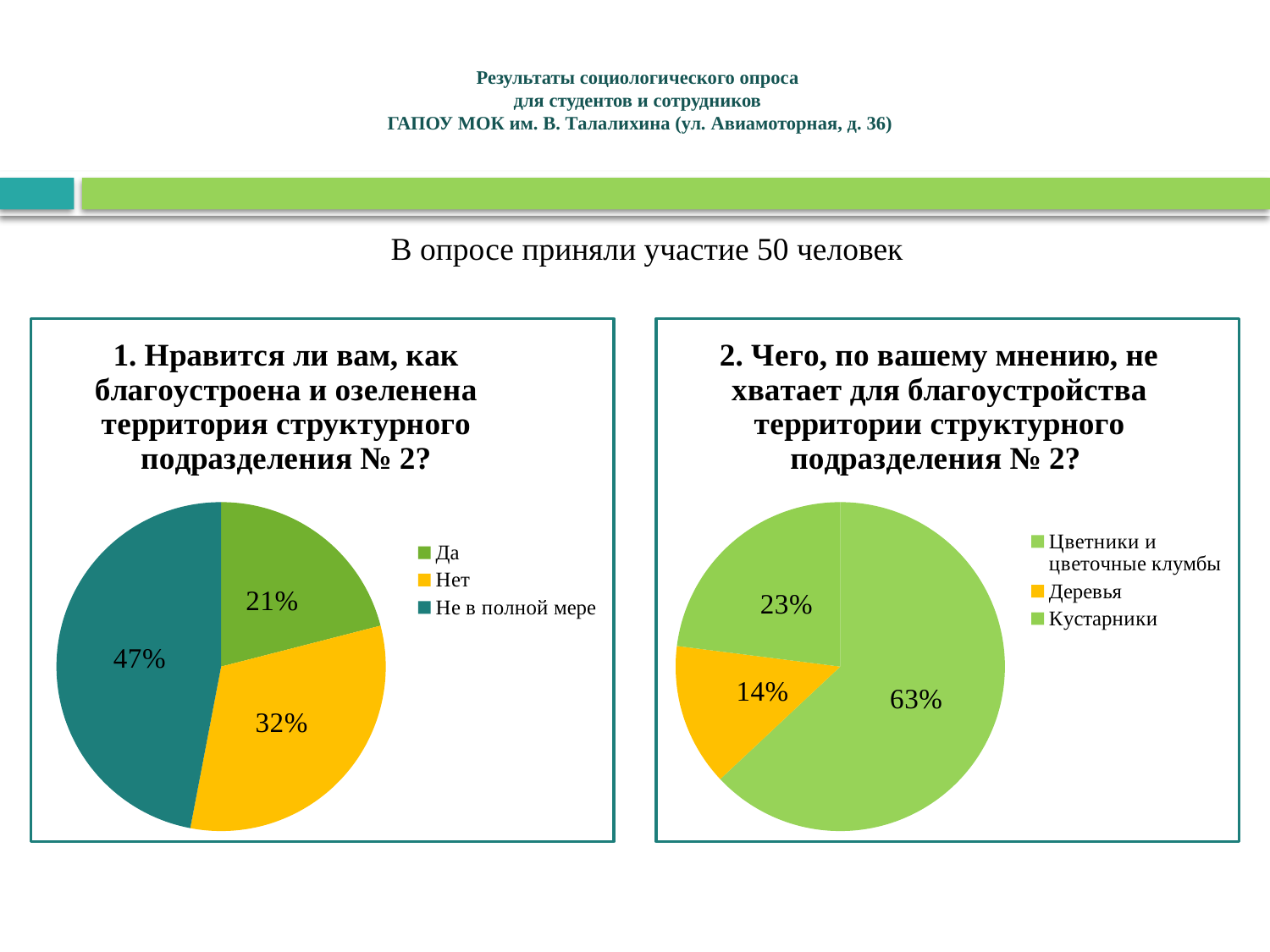

# Результаты социологического опроса для студентов и сотрудников ГАПОУ МОК им. В. Талалихина (ул. Авиамоторная, д. 36)
В опросе приняли участие 50 человек

### Chart: 1. Нравится ли вам, как благоустроена и озеленена территория структурного подразделения № 2?

| Category | 1. Нравится ли вам как благоустроена и озеленена территория структурного подразделения № 2? |
|---|---|
| Да | 0.21000000000000016 |
| Нет | 0.3200000000000004 |
| Не в полной мере | 0.4700000000000001 |

### Chart: 2. Чего, по вашему мнению, не хватает для благоустройства территории структурного подразделения № 2?

| Category | 1. Нравится ли вам как благоустроена и озеленена территория структурного подразделения № 2? |
|---|---|
| Цветники и цветочные клумбы | 0.6300000000000008 |
| Деревья | 0.14 |
| Кустарники | 0.23 |